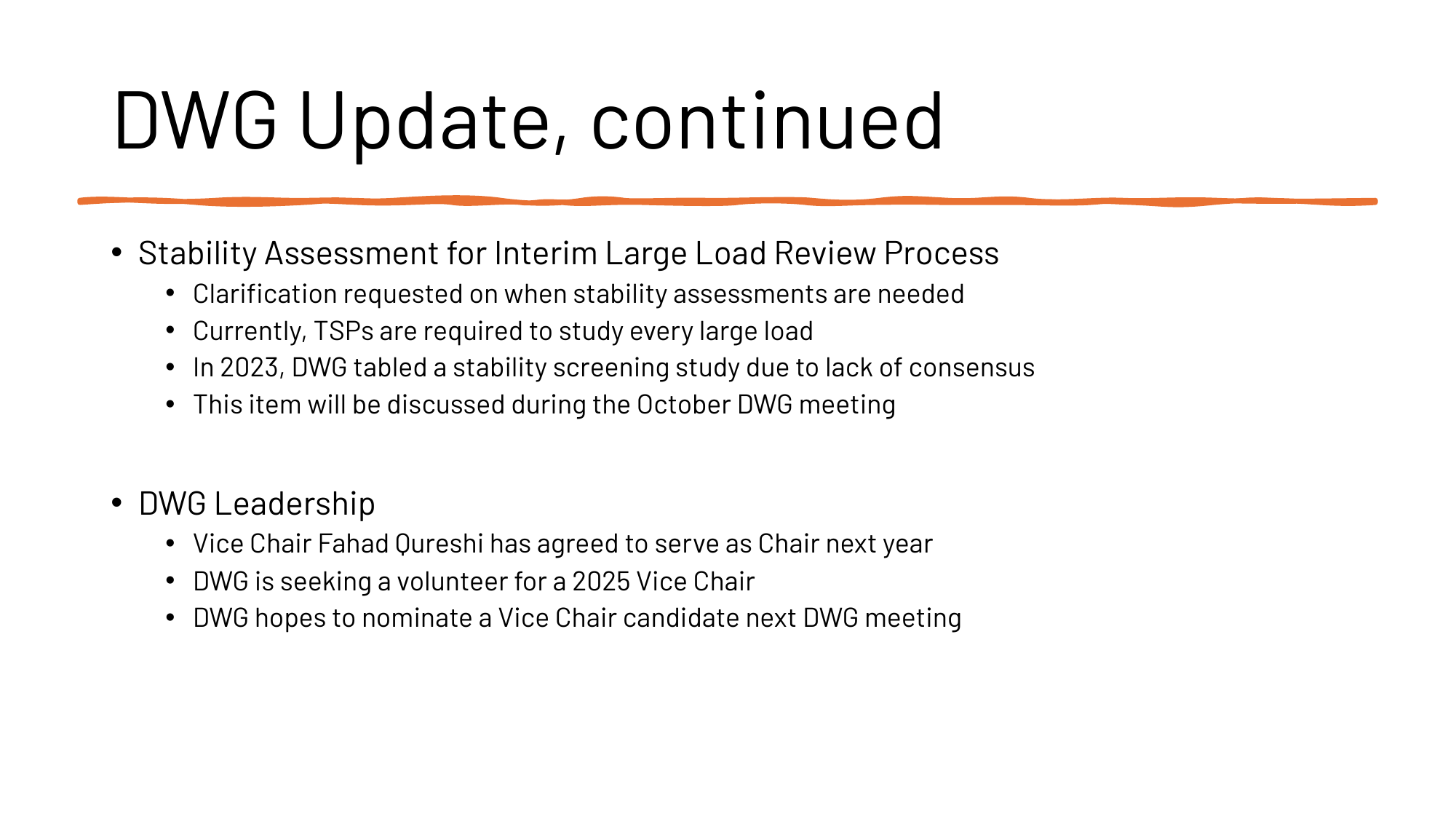

# DWG Update, continued

Stability Assessment for Interim Large Load Review Process
Clarification requested on when stability assessments are needed
Currently, TSPs are required to study every large load
In 2023, DWG tabled a stability screening study due to lack of consensus
This item will be discussed during the October DWG meeting

DWG Leadership
Vice Chair Fahad Qureshi has agreed to serve as Chair next year
DWG is seeking a volunteer for a 2025 Vice Chair
DWG hopes to nominate a Vice Chair candidate next DWG meeting